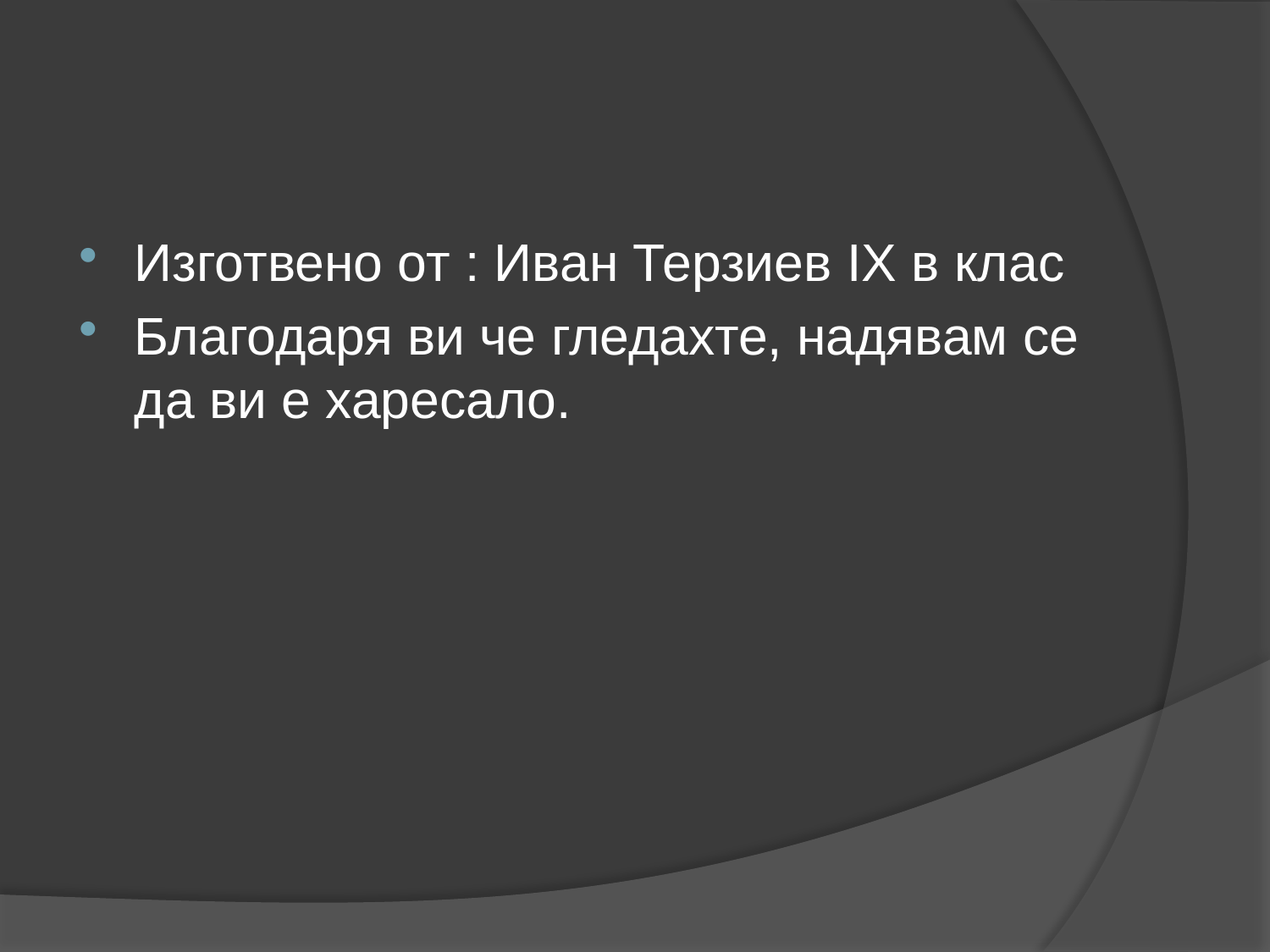

Изготвено от : Иван Терзиев IX в клас
Благодаря ви че гледахте, надявам се да ви е харесало.